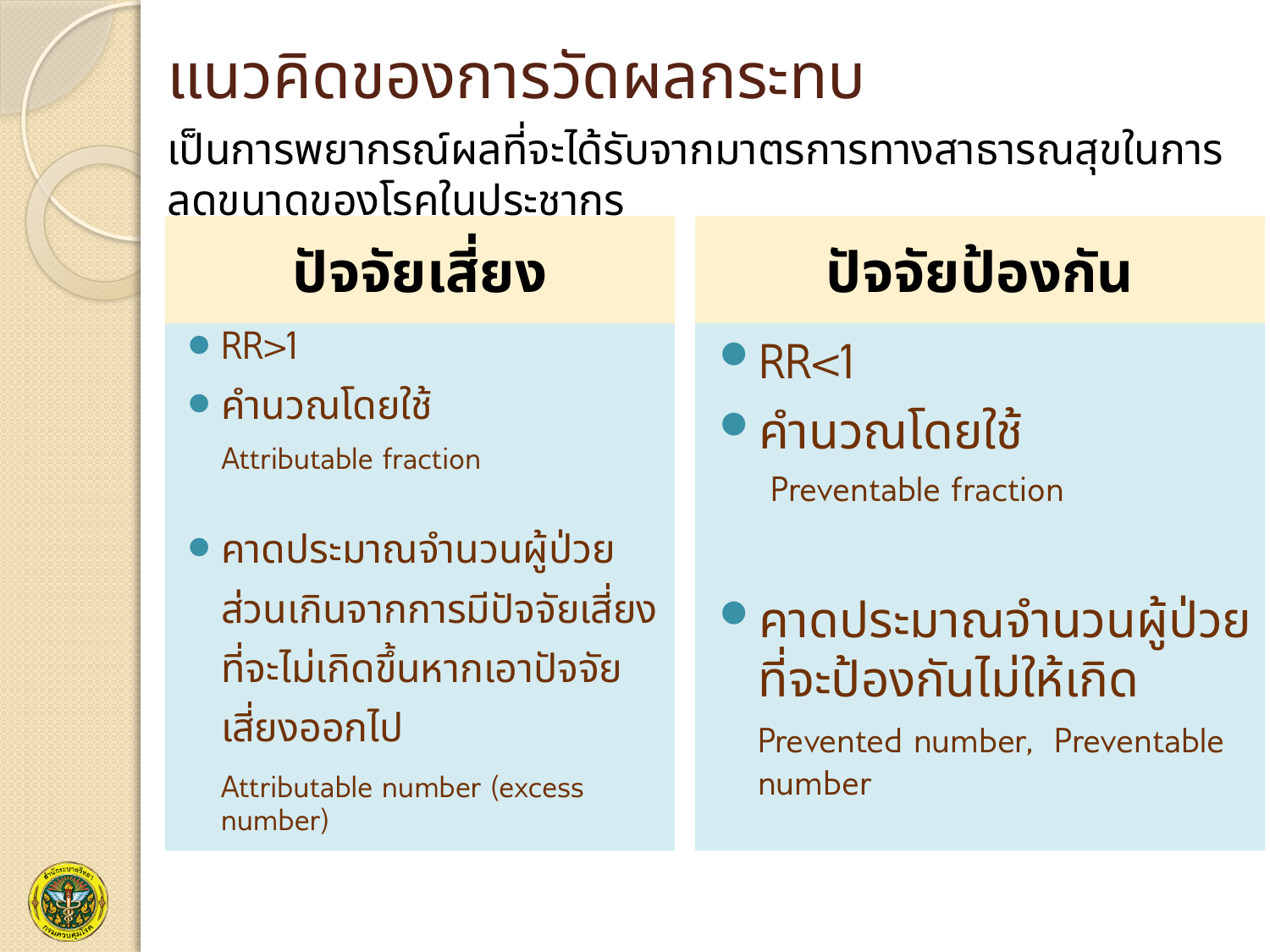

# แนวคิดของการวัดผลกระทบ
เป็นการพยากรณ์ผลที่จะได้รับจากมาตรการทางสาธารณสุขในการลดขนาดของโรคในประชากร
ปัจจัยเสี่ยง
ปัจจัยป้องกัน
RR>1
คำนวณโดยใช้
	Attributable fraction

คาดประมาณจำนวนผู้ป่วยส่วนเกินจากการมีปัจจัยเสี่ยง ที่จะไม่เกิดขึ้นหากเอาปัจจัยเสี่ยงออกไป
	Attributable number (excess number)

RR<1
คำนวณโดยใช้
Preventable fraction

คาดประมาณจำนวนผู้ป่วยที่จะป้องกันไม่ให้เกิด
	Prevented number,  Preventable number